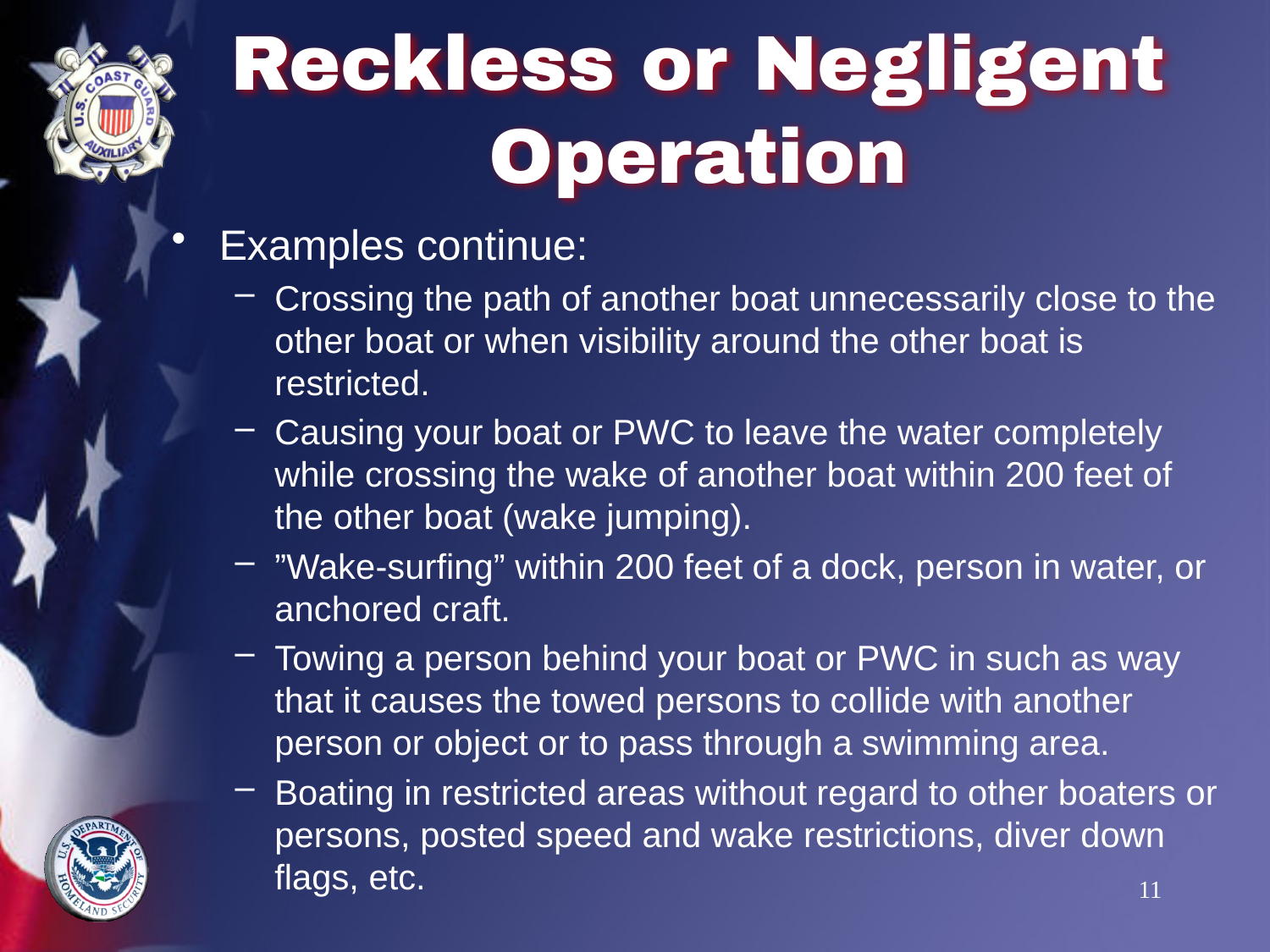

# Reckless or Negligent Operation
Examples continue:
Crossing the path of another boat unnecessarily close to the other boat or when visibility around the other boat is restricted.
Causing your boat or PWC to leave the water completely while crossing the wake of another boat within 200 feet of the other boat (wake jumping).
”Wake-surfing” within 200 feet of a dock, person in water, or anchored craft.
Towing a person behind your boat or PWC in such as way that it causes the towed persons to collide with another person or object or to pass through a swimming area.
Boating in restricted areas without regard to other boaters or persons, posted speed and wake restrictions, diver down flags, etc.

11